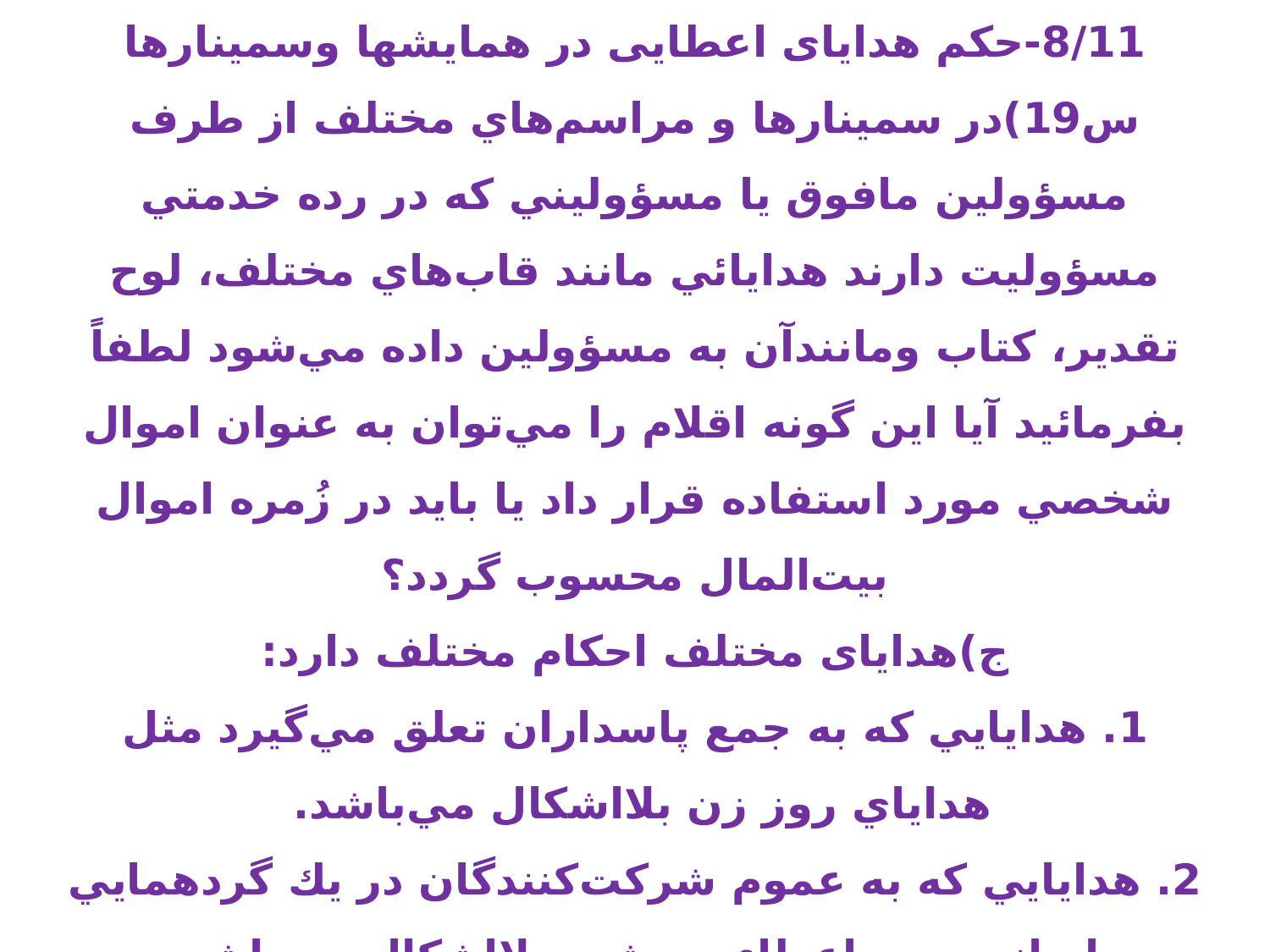

8/11-حکم هدایای اعطایی در همایشها وسمینارها
س19)در سمينارها و مراسم‌هاي مختلف از طرف مسؤولين مافوق يا مسؤوليني كه در رده خدمتي مسؤوليت دارند هدايائي مانند قاب‌هاي مختلف، لوح تقدير، كتاب ومانندآن به مسؤولين داده مي‌شود لطفاً بفرمائيد آيا اين گونه اقلام را مي‌توان به عنوان اموال شخصي مورد استفاده قرار داد يا بايد در زُمره اموال بيت‌المال محسوب گردد؟
ج)هدایای مختلف احکام مختلف دارد:
1. هدايايي كه به جمع پاسداران تعلق مي‌گيرد مثل هداياي روز زن بلااشكال مي‌باشد.
2. هدايايي كه به عموم شركت‌كنندگان در يك گردهمايي يا مانور و... اعطاء مي‌شود بلااشكال مي‌باشد.